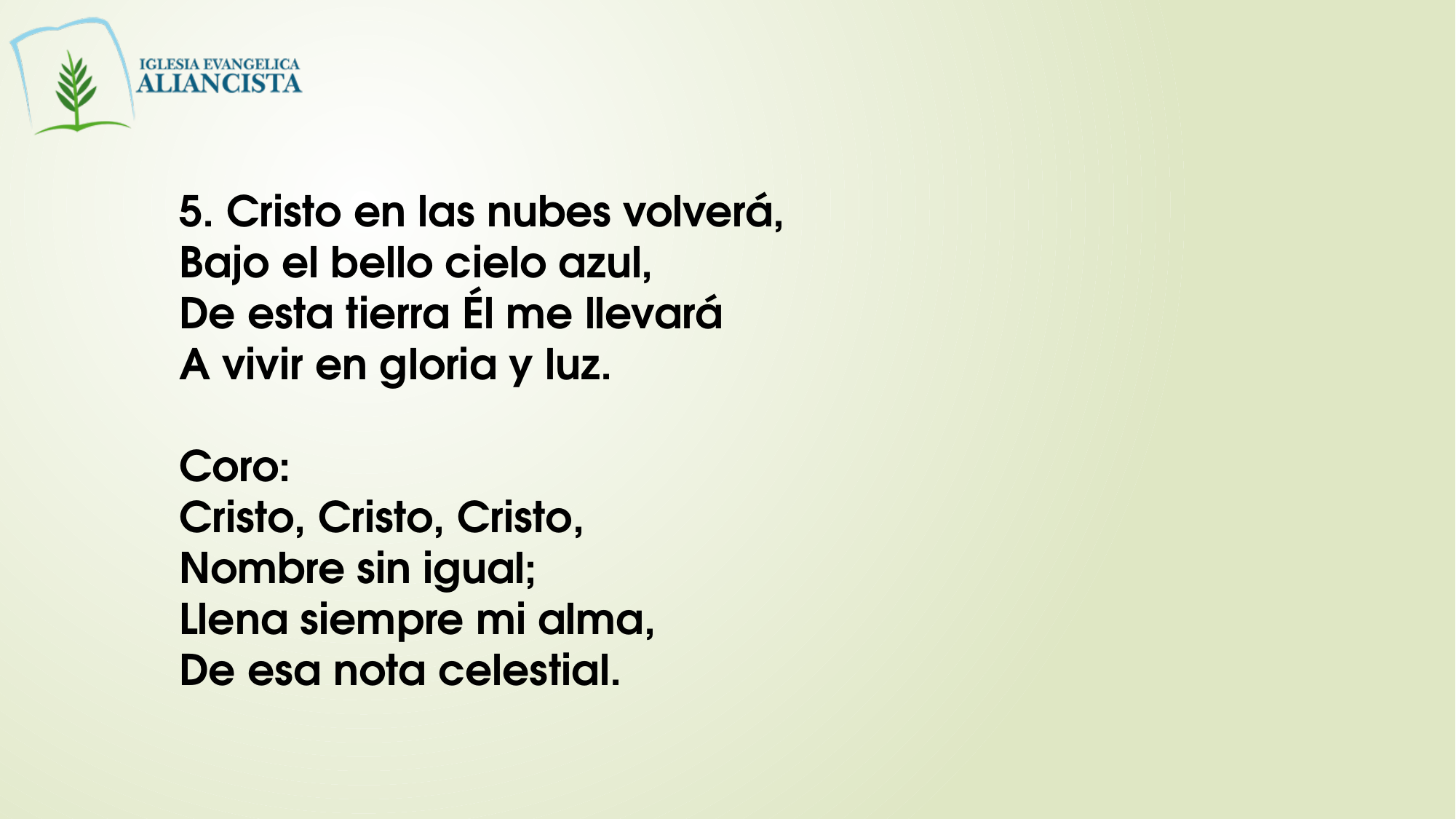

5. Cristo en las nubes volverá,
Bajo el bello cielo azul,
De esta tierra Él me llevará
A vivir en gloria y luz.

Coro:
Cristo, Cristo, Cristo,
Nombre sin igual;
Llena siempre mi alma,
De esa nota celestial.